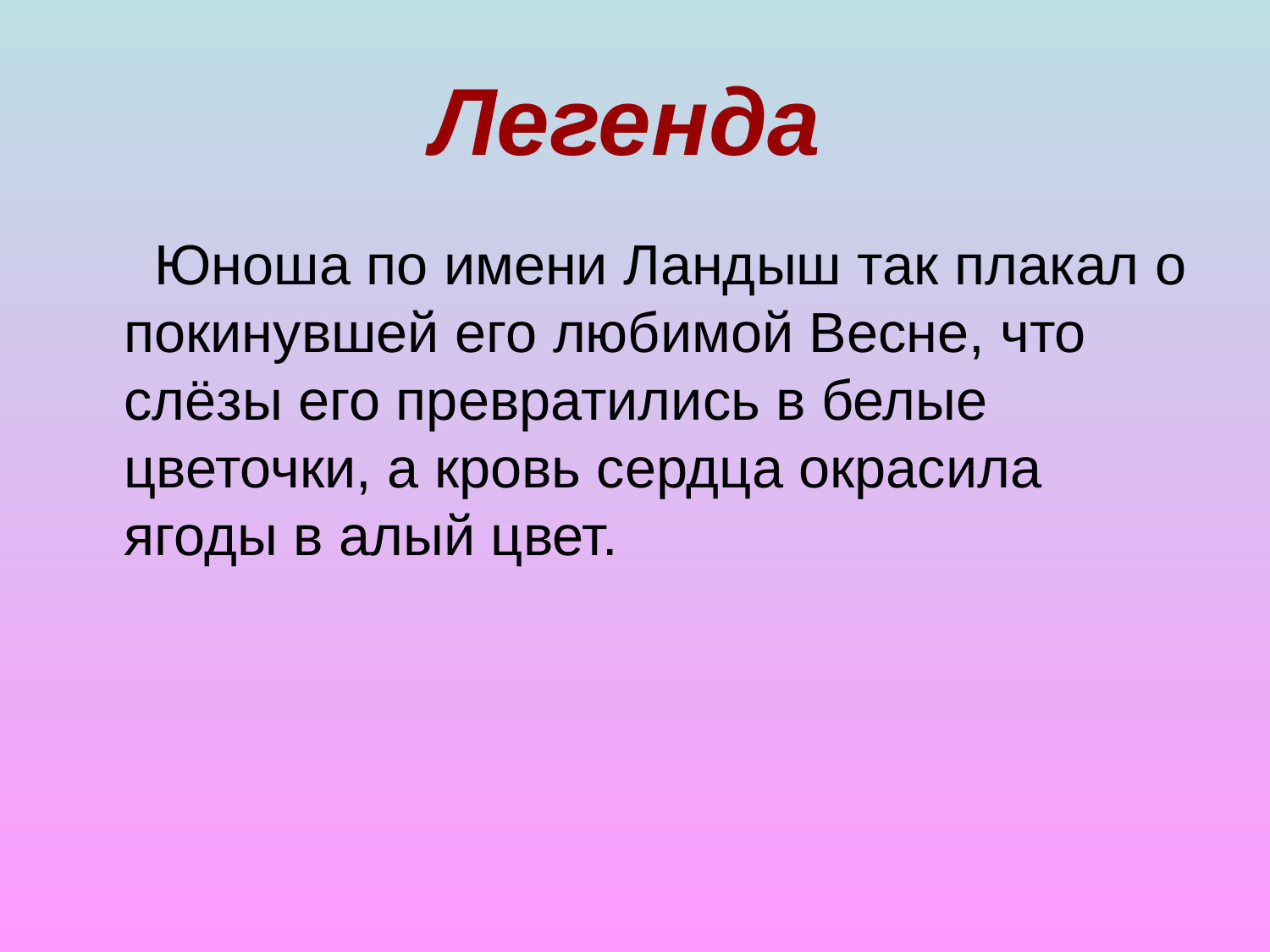

# Легенда
     Юноша по имени Ландыш так плакал о покинувшей его любимой Весне, что слёзы его превратились в белые цветочки, а кровь сердца окрасила ягоды в алый цвет.